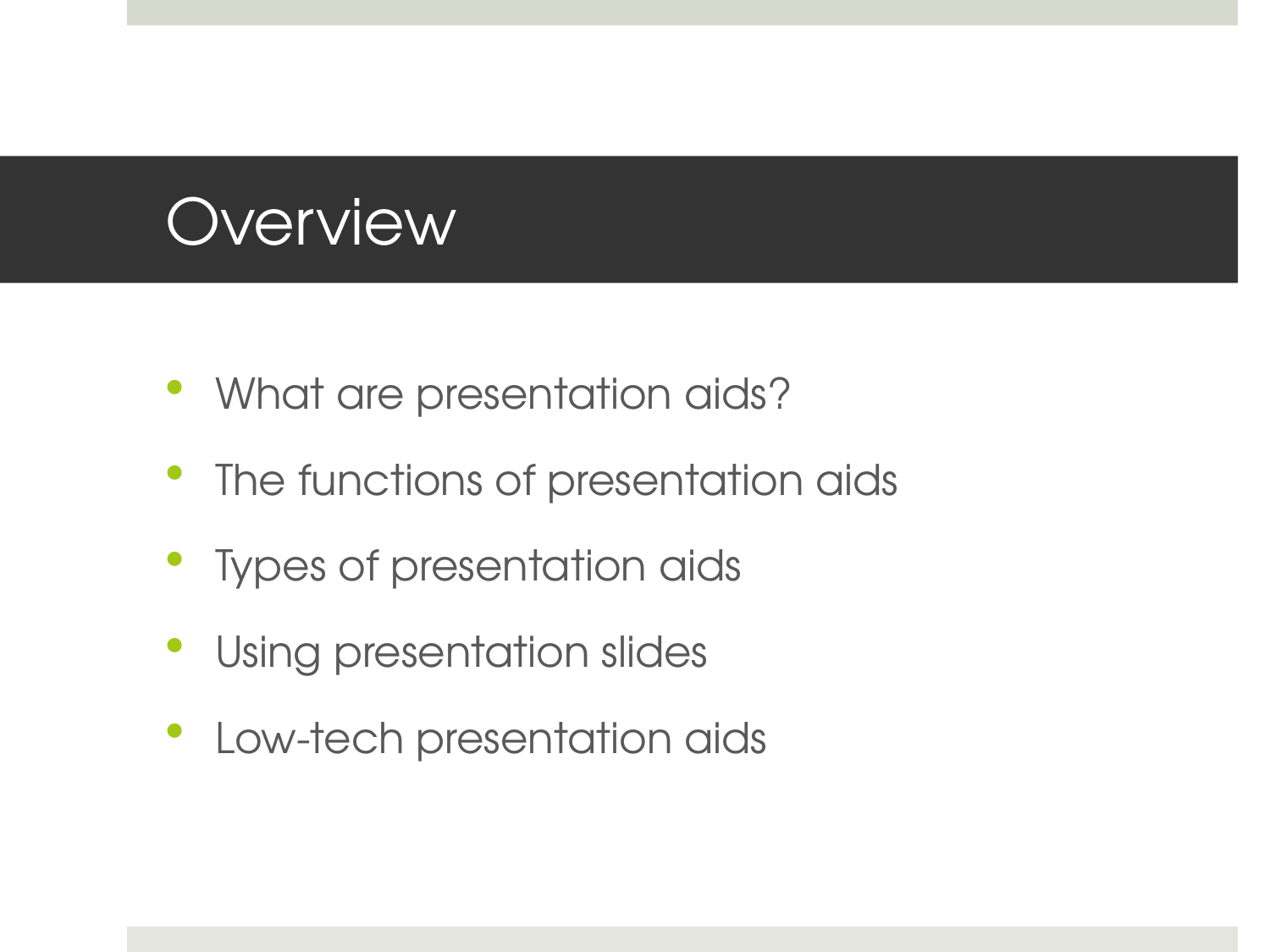

# Overview
What are presentation aids?
The functions of presentation aids
Types of presentation aids
Using presentation slides
Low-tech presentation aids